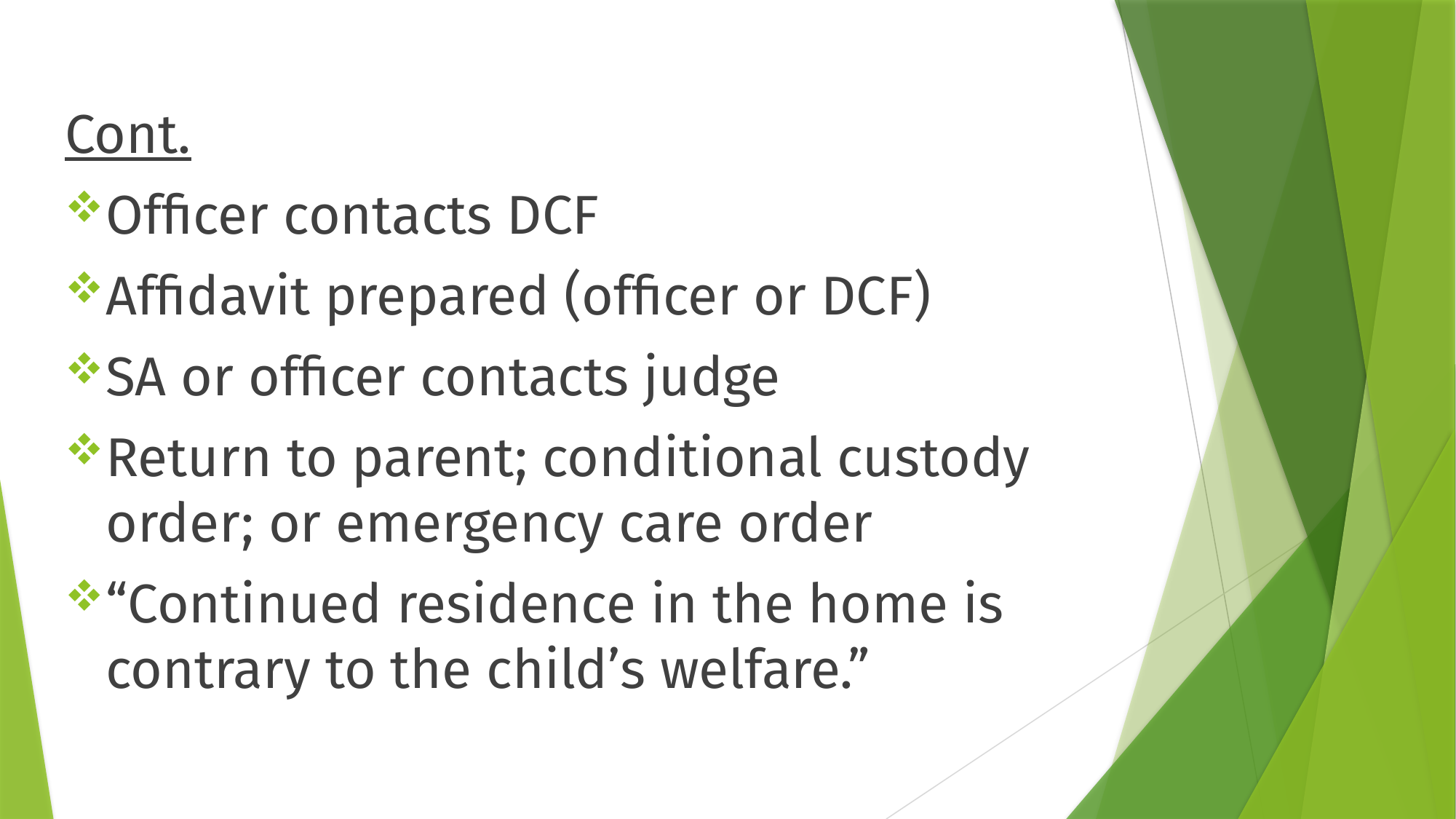

#
Cont.
Officer contacts DCF
Affidavit prepared (officer or DCF)
SA or officer contacts judge
Return to parent; conditional custody order; or emergency care order
“Continued residence in the home is contrary to the child’s welfare.”